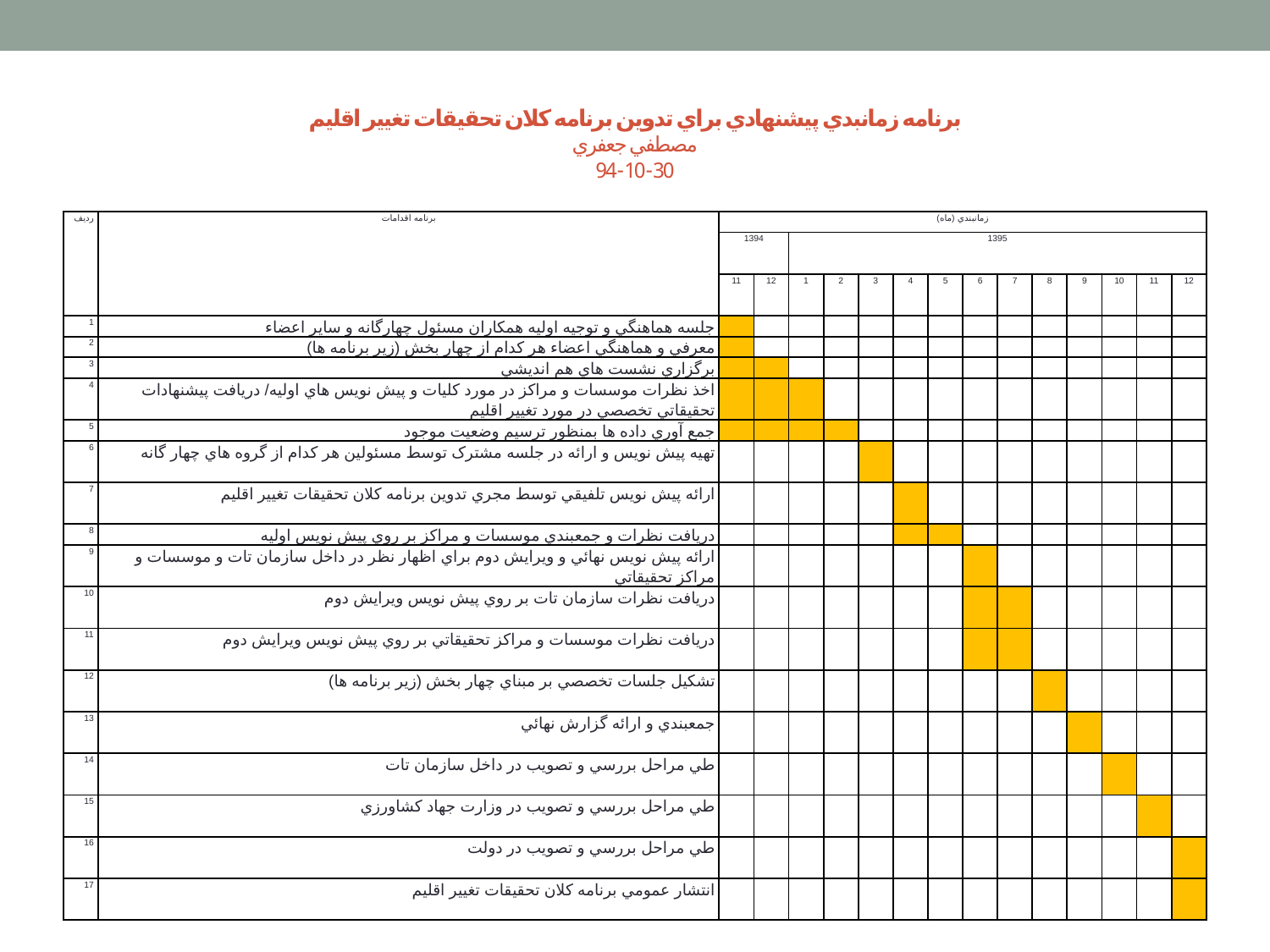

# برنامه زمانبدي پيشنهادي براي تدوين برنامه کلان تحقيقات تغيير اقليم مصطفي جعفري 30-10-94
| رديف | برنامه اقدامات | زمانبندي (ماه) |  |  |  |  |  |  |  |  |  |  |  |  |  |
| --- | --- | --- | --- | --- | --- | --- | --- | --- | --- | --- | --- | --- | --- | --- | --- |
|  |  | 1394 |  | 1395 |  |  |  |  |  |  |  |  |  |  |  |
|  |  | 11 | 12 | 1 | 2 | 3 | 4 | 5 | 6 | 7 | 8 | 9 | 10 | 11 | 12 |
| 1 | جلسه هماهنگي و توجيه اوليه همکاران مسئول چهارگانه و ساير اعضاء |  |  |  |  |  |  |  |  |  |  |  |  |  |  |
| 2 | معرفي و هماهنگي اعضاء هر کدام از چهار بخش (زير برنامه ها) |  |  |  |  |  |  |  |  |  |  |  |  |  |  |
| 3 | برگزاري نشست هاي هم انديشي |  |  |  |  |  |  |  |  |  |  |  |  |  |  |
| 4 | اخذ نظرات موسسات و مراکز در مورد کليات و پيش نويس هاي اوليه/ دريافت پيشنهادات تحقيقاتي تخصصي در مورد تغيير اقليم |  |  |  |  |  |  |  |  |  |  |  |  |  |  |
| 5 | جمع آوري داده ها بمنظور ترسيم وضعيت موجود |  |  |  |  |  |  |  |  |  |  |  |  |  |  |
| 6 | تهيه پيش نويس و ارائه در جلسه مشترک توسط مسئولين هر کدام از گروه هاي چهار گانه |  |  |  |  |  |  |  |  |  |  |  |  |  |  |
| 7 | ارائه پيش نويس تلفيقي توسط مجري تدوين برنامه کلان تحقيقات تغيير اقليم |  |  |  |  |  |  |  |  |  |  |  |  |  |  |
| 8 | دريافت نظرات و جمعبندي موسسات و مراکز بر روي پيش نويس اوليه |  |  |  |  |  |  |  |  |  |  |  |  |  |  |
| 9 | ارائه پيش نويس نهائي و ويرايش دوم براي اظهار نظر در داخل سازمان تات و موسسات و مراکز تحقيقاتي |  |  |  |  |  |  |  |  |  |  |  |  |  |  |
| 10 | دريافت نظرات سازمان تات بر روي پيش نويس ويرايش دوم |  |  |  |  |  |  |  |  |  |  |  |  |  |  |
| 11 | دريافت نظرات موسسات و مراکز تحقيقاتي بر روي پيش نويس ويرايش دوم |  |  |  |  |  |  |  |  |  |  |  |  |  |  |
| 12 | تشکيل جلسات تخصصي بر مبناي چهار بخش (زير برنامه ها) |  |  |  |  |  |  |  |  |  |  |  |  |  |  |
| 13 | جمعبندي و ارائه گزارش نهائي |  |  |  |  |  |  |  |  |  |  |  |  |  |  |
| 14 | طي مراحل بررسي و تصويب در داخل سازمان تات |  |  |  |  |  |  |  |  |  |  |  |  |  |  |
| 15 | طي مراحل بررسي و تصويب در وزارت جهاد کشاورزي |  |  |  |  |  |  |  |  |  |  |  |  |  |  |
| 16 | طي مراحل بررسي و تصويب در دولت |  |  |  |  |  |  |  |  |  |  |  |  |  |  |
| 17 | انتشار عمومي برنامه کلان تحقيقات تغيير اقليم |  |  |  |  |  |  |  |  |  |  |  |  |  |  |